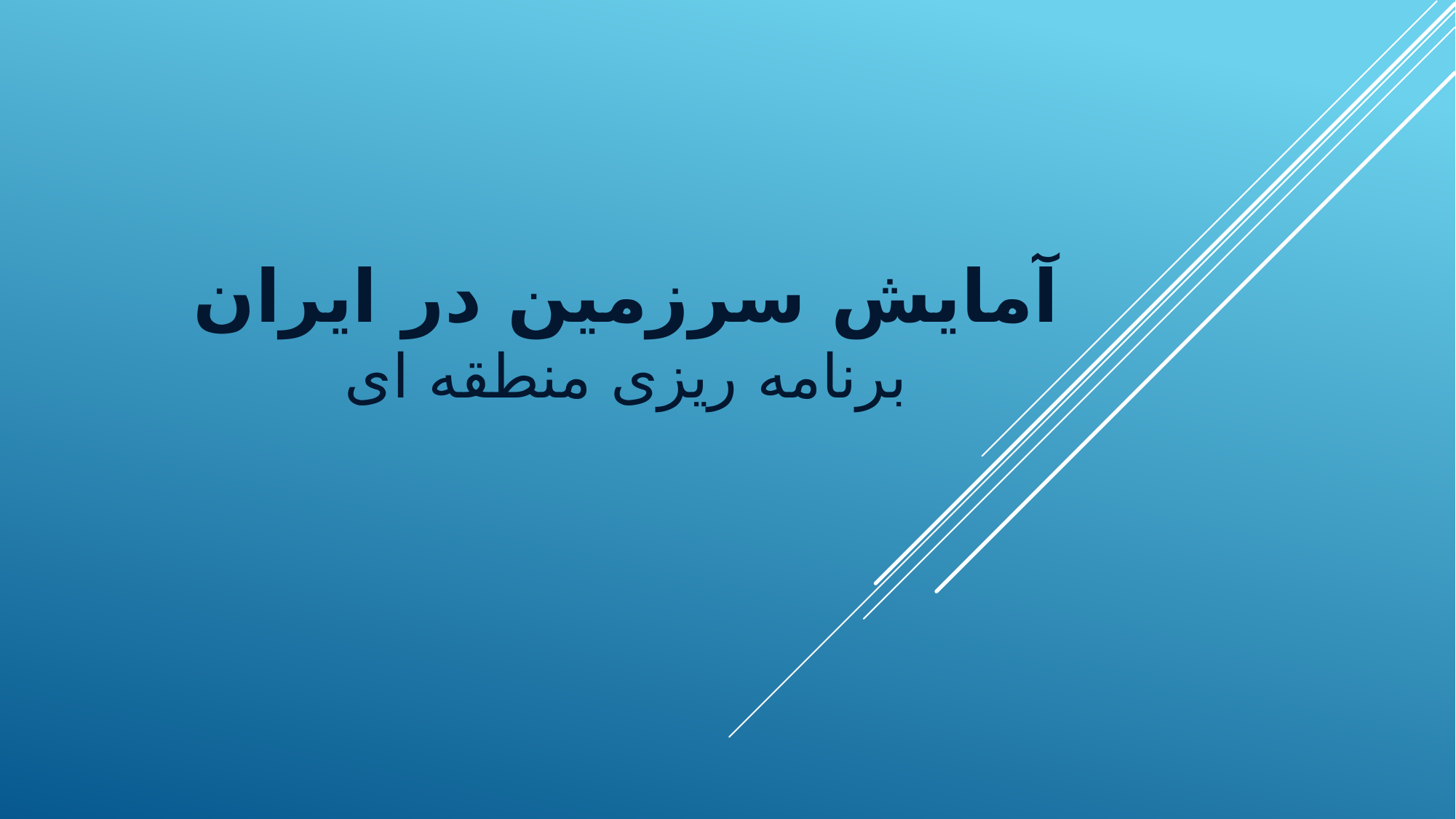

# آمایش سرزمین در ایران برنامه ریزی منطقه ای